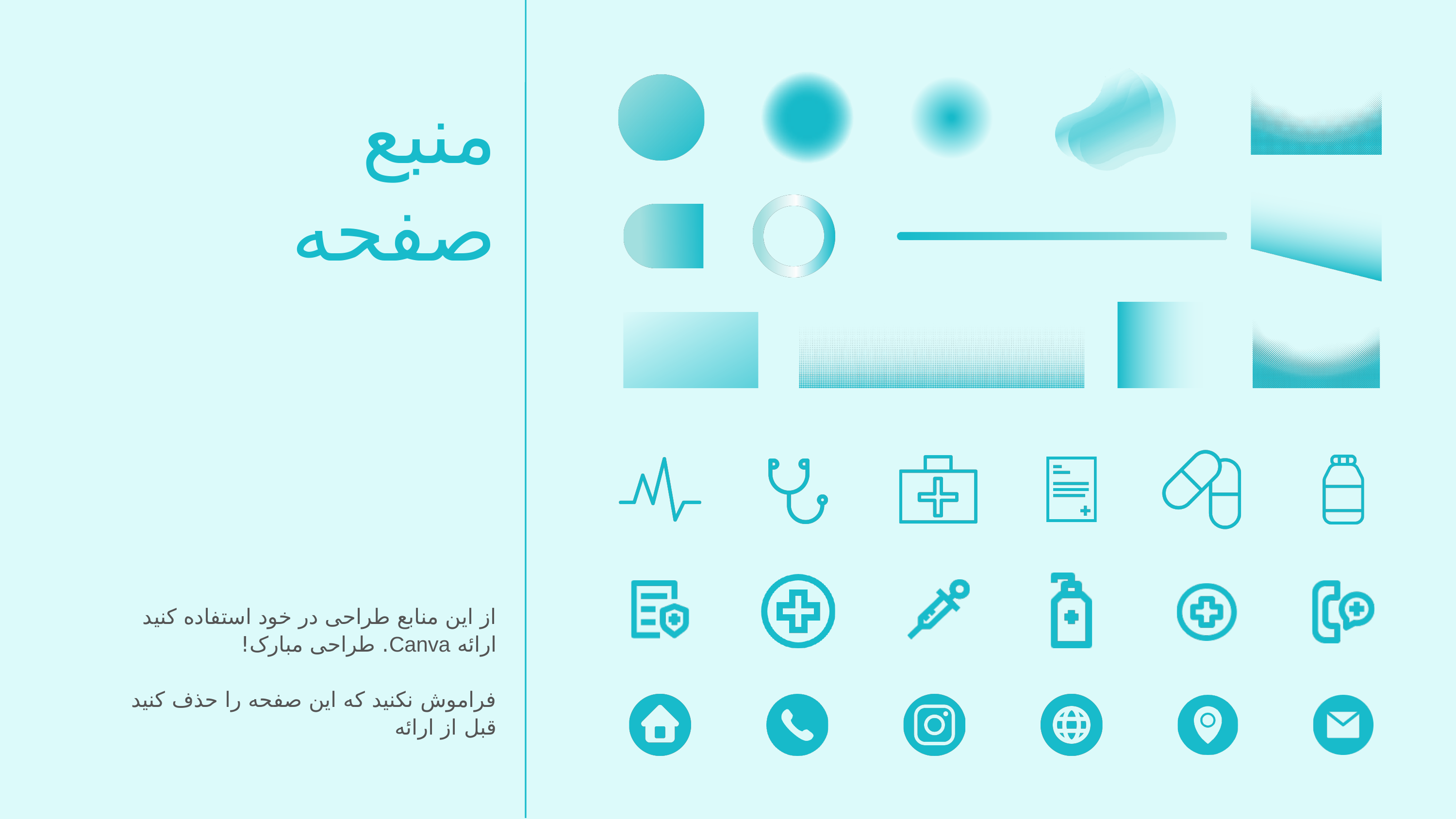

منبع
صفحه

از این منابع طراحی در خود استفاده کنید
ارائه Canva. طراحی مبارک!

فراموش نکنید که این صفحه را حذف کنید
قبل از ارائه